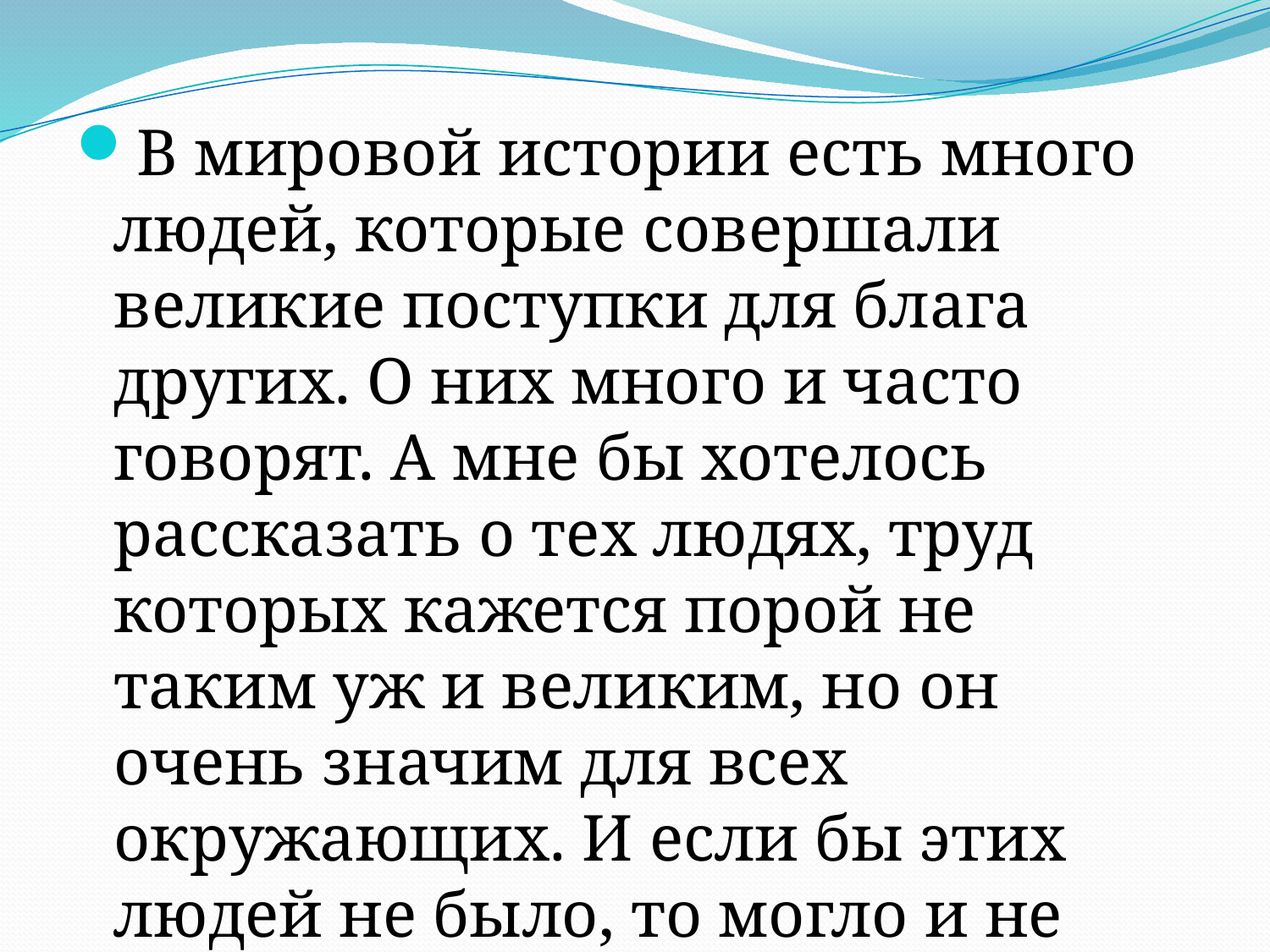

#
В мировой истории есть много людей, которые совершали великие поступки для блага других. О них много и часто говорят. А мне бы хотелось рассказать о тех людях, труд которых кажется порой не таким уж и великим, но он очень значим для всех окружающих. И если бы этих людей не было, то могло и не быть многих знаменитых людей.